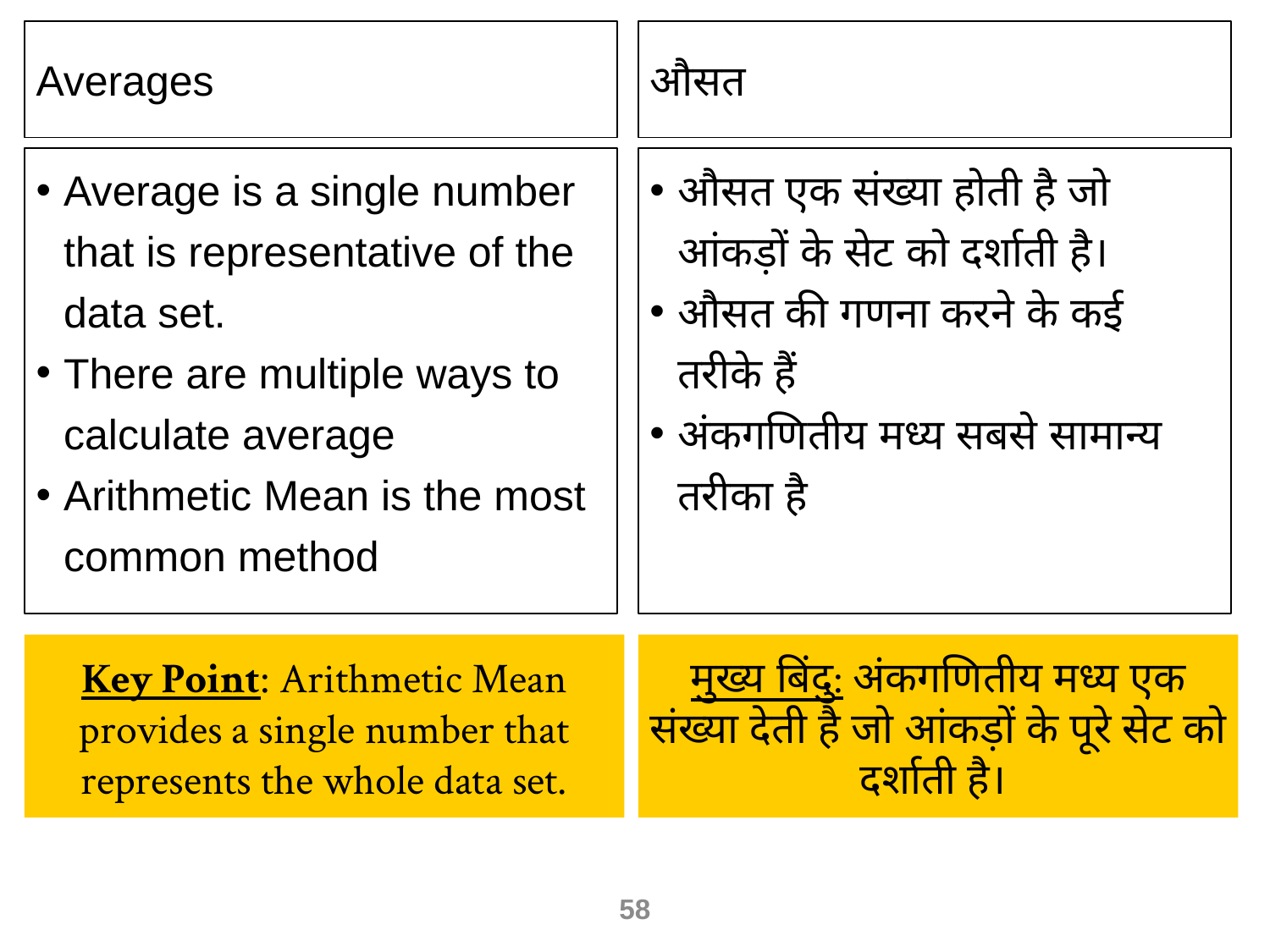

Averages
औसत
Average is a single number that is representative of the data set.
There are multiple ways to calculate average
Arithmetic Mean is the most common method
औसत एक संख्या होती है जो आंकड़ों के सेट को दर्शाती है।
औसत की गणना करने के कई तरीके हैं
अंकगणि‍तीय मध्य सबसे सामान्य तरीका है
Key Point: Arithmetic Mean provides a single number that represents the whole data set.
मुख्य बिंदु: अंकगणितीय मध्य एक संख्या देती है जो आंकड़ों के पूरे सेट को दर्शाती है।
58